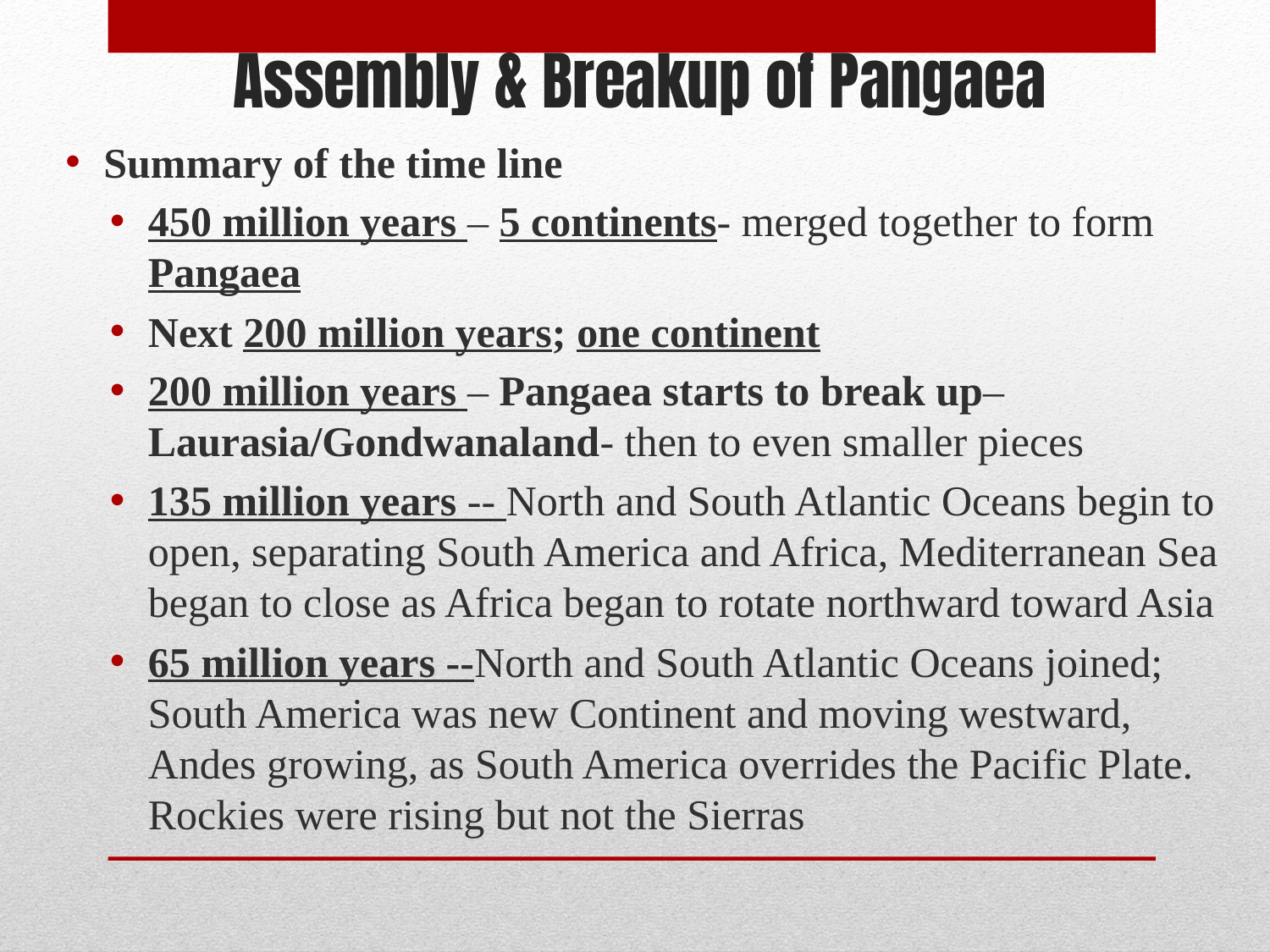

Assembly & Breakup of Pangaea
Summary of the time line
450 million years – 5 continents- merged together to form Pangaea
Next 200 million years; one continent
200 million years – Pangaea starts to break up– Laurasia/Gondwanaland- then to even smaller pieces
135 million years -- North and South Atlantic Oceans begin to open, separating South America and Africa, Mediterranean Sea began to close as Africa began to rotate northward toward Asia
65 million years --North and South Atlantic Oceans joined; South America was new Continent and moving westward, Andes growing, as South America overrides the Pacific Plate.  Rockies were rising but not the Sierras